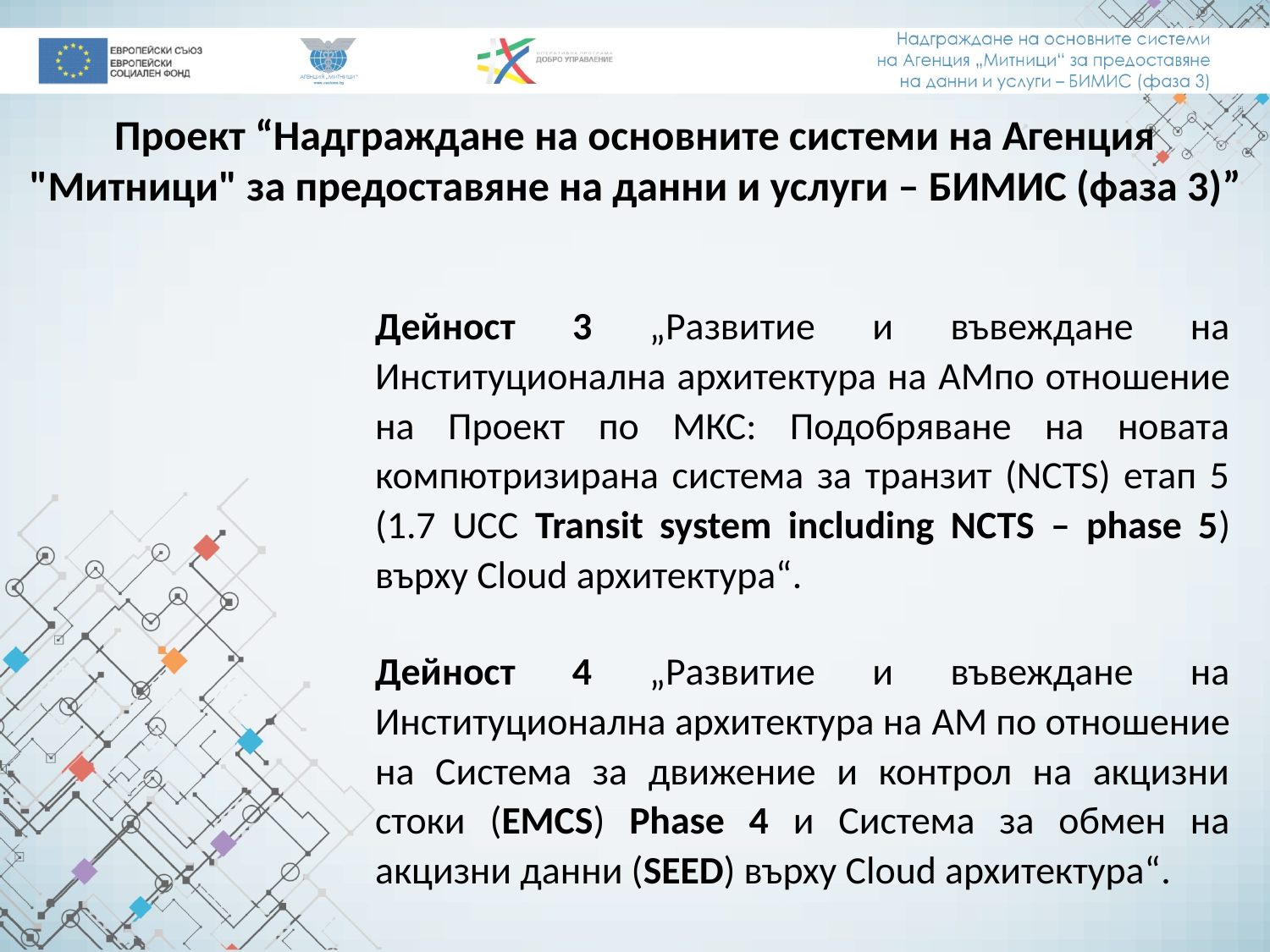

Проект “Надграждане на основните системи на Агенция "Митници" за предоставяне на данни и услуги – БИМИС (фаза 3)”

Дейност 3 „Развитие и въвеждане на Институционална архитектура на AMпо отношение на Проект по МКС: Подобряване на новата компютризирана система за транзит (NCTS) етап 5 (1.7 UCC Transit system including NCTS – phase 5) върху Cloud архитектура“.

Дейност 4 „Развитие и въвеждане на Институционална архитектура на AM по отношение на Система за движение и контрол на акцизни стоки (EMCS) Phase 4 и Система за обмен на акцизни данни (SEED) върху Cloud архитектура“.